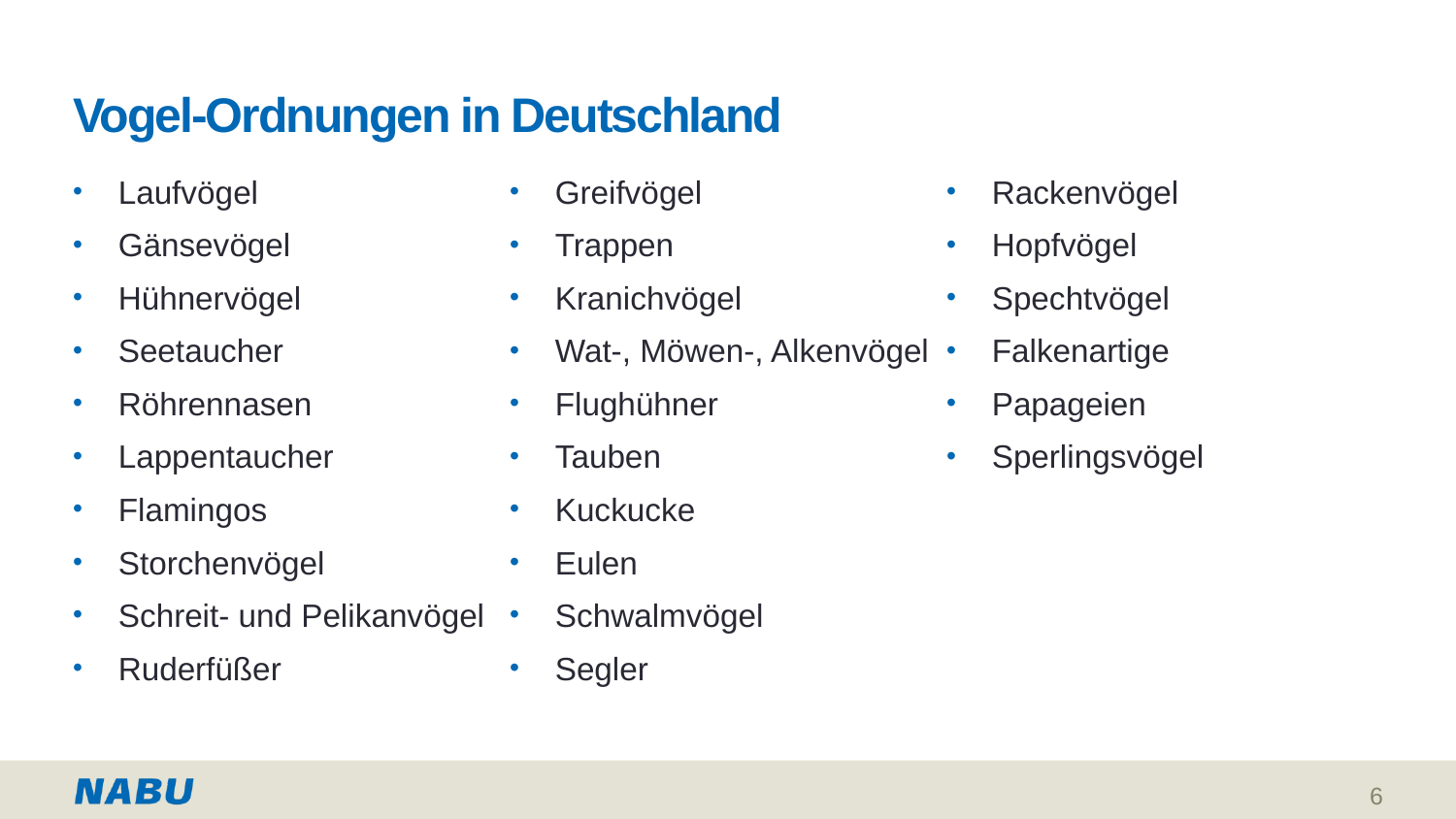

# Vogel-Ordnungen in Deutschland
Laufvögel
Gänsevögel
Hühnervögel
Seetaucher
Röhrennasen
Lappentaucher
Flamingos
Storchenvögel
Schreit- und Pelikanvögel
Ruderfüßer
Greifvögel
Trappen
Kranichvögel
Wat-, Möwen-, Alkenvögel
Flughühner
Tauben
Kuckucke
Eulen
Schwalmvögel
Segler
Rackenvögel
Hopfvögel
Spechtvögel
Falkenartige
Papageien
Sperlingsvögel

6